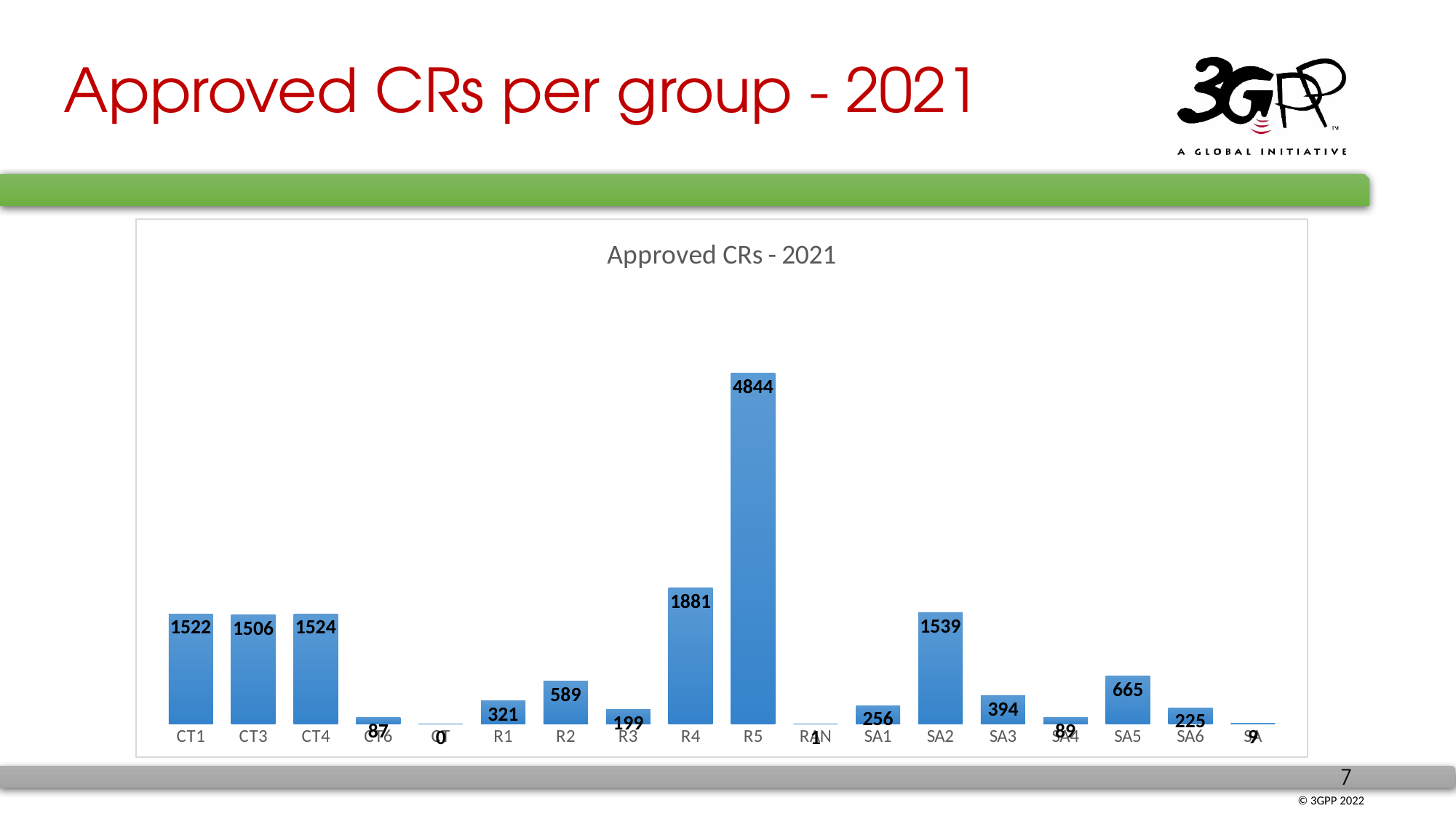

# Approved CRs per group - 2021

### Chart: Approved CRs - 2021

| Category |  |
|---|---|
| CT1 | 1522.0 |
| CT3 | 1506.0 |
| CT4 | 1524.0 |
| CT6 | 87.0 |
| CT | 0.0 |
| R1 | 321.0 |
| R2 | 589.0 |
| R3 | 199.0 |
| R4 | 1881.0 |
| R5 | 4844.0 |
| RAN | 1.0 |
| SA1 | 256.0 |
| SA2 | 1539.0 |
| SA3 | 394.0 |
| SA4 | 89.0 |
| SA5 | 665.0 |
| SA6 | 225.0 |
| SA | 9.0 |